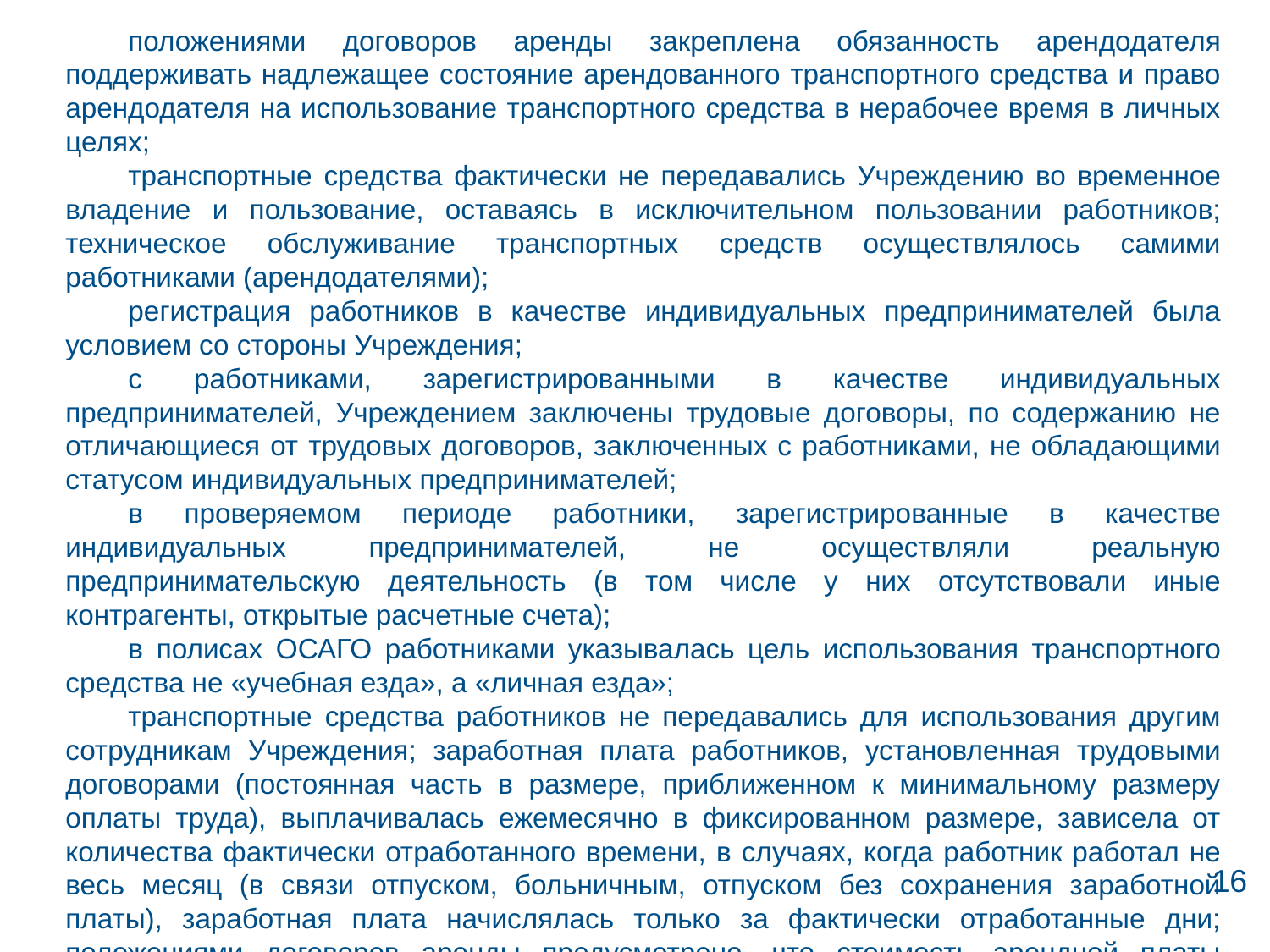

положениями договоров аренды закреплена обязанность арендодателя поддерживать надлежащее состояние арендованного транспортного средства и право арендодателя на использование транспортного средства в нерабочее время в личных целях;
транспортные средства фактически не передавались Учреждению во временное владение и пользование, оставаясь в исключительном пользовании работников; техническое обслуживание транспортных средств осуществлялось самими работниками (арендодателями);
регистрация работников в качестве индивидуальных предпринимателей была условием со стороны Учреждения;
с работниками, зарегистрированными в качестве индивидуальных предпринимателей, Учреждением заключены трудовые договоры, по содержанию не отличающиеся от трудовых договоров, заключенных с работниками, не обладающими статусом индивидуальных предпринимателей;
в проверяемом периоде работники, зарегистрированные в качестве индивидуальных предпринимателей, не осуществляли реальную предпринимательскую деятельность (в том числе у них отсутствовали иные контрагенты, открытые расчетные счета);
в полисах ОСАГО работниками указывалась цель использования транспортного средства не «учебная езда», а «личная езда»;
транспортные средства работников не передавались для использования другим сотрудникам Учреждения; заработная плата работников, установленная трудовыми договорами (постоянная часть в размере, приближенном к минимальному размеру оплаты труда), выплачивалась ежемесячно в фиксированном размере, зависела от количества фактически отработанного времени, в случаях, когда работник работал не весь месяц (в связи отпуском, больничным, отпуском без сохранения заработной платы), заработная плата начислялась только за фактически отработанные дни; положениями договоров аренды предусмотрено, что стоимость арендной платы зависит от количества отработанных часов;